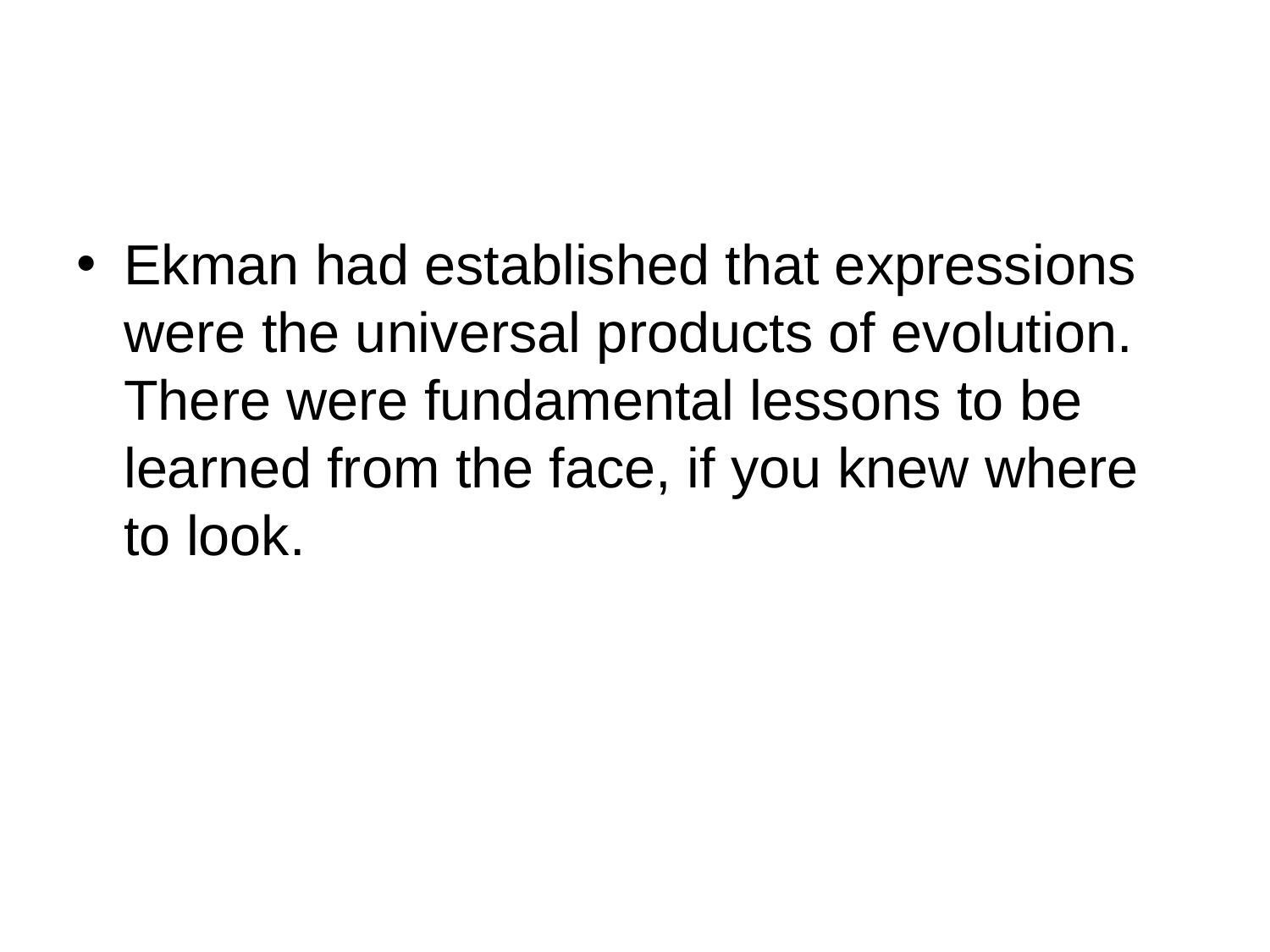

#
Ekman had established that expressions were the universal products of evolution. There were fundamental lessons to be learned from the face, if you knew where to look.